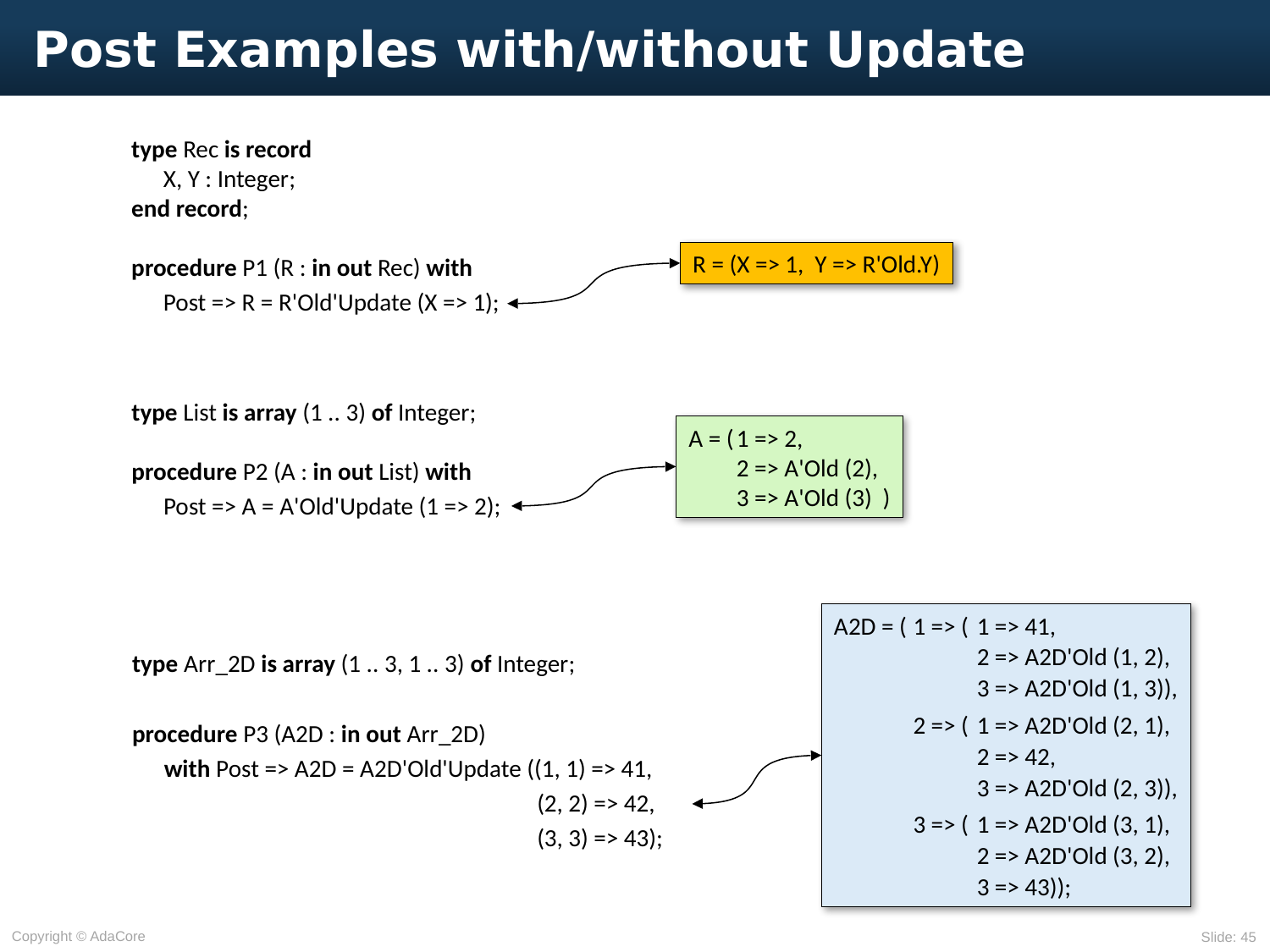

# Post Examples with/without Update
type Rec is record
	X, Y : Integer;
end record;

procedure P1 (R : in out Rec) with
	Post => R = R'Old'Update (X => 1);
R = (X => 1,  Y => R'Old.Y)

type List is array (1 .. 3) of Integer;

procedure P2 (A : in out List) with
	Post => A = A'Old'Update (1 => 2);
A = (	1 => 2,
	2 => A'Old (2),
	3 => A'Old (3)  )

A2D = (	1 => (	1 => 41,
		2 => A2D'Old (1, 2),
		3 => A2D'Old (1, 3)),
	2 => (	1 => A2D'Old (2, 1),
		2 => 42,
		3 => A2D'Old (2, 3)),
	3 => (	1 => A2D'Old (3, 1),
		2 => A2D'Old (3, 2),
		3 => 43));
type Arr_2D is array (1 .. 3, 1 .. 3) of Integer;

procedure P3 (A2D : in out Arr_2D)
	with Post => A2D = A2D'Old'Update ((1, 1) => 41,
		(2, 2) => 42,
		(3, 3) => 43);